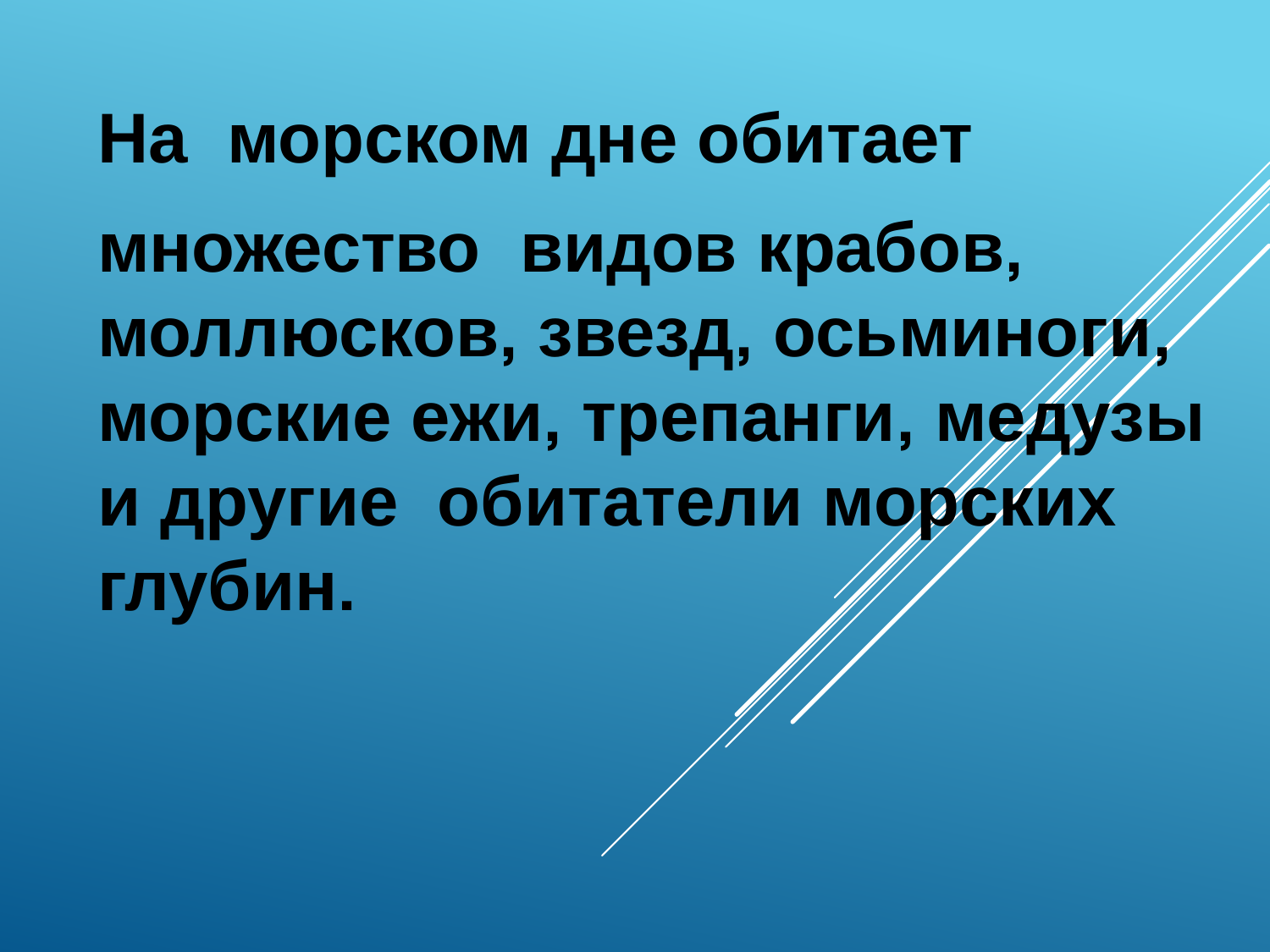

На  морском дне обитает
множество  видов крабов, моллюсков, звезд, осьминоги, морские ежи, трепанги, медузы и другие  обитатели морских глубин.